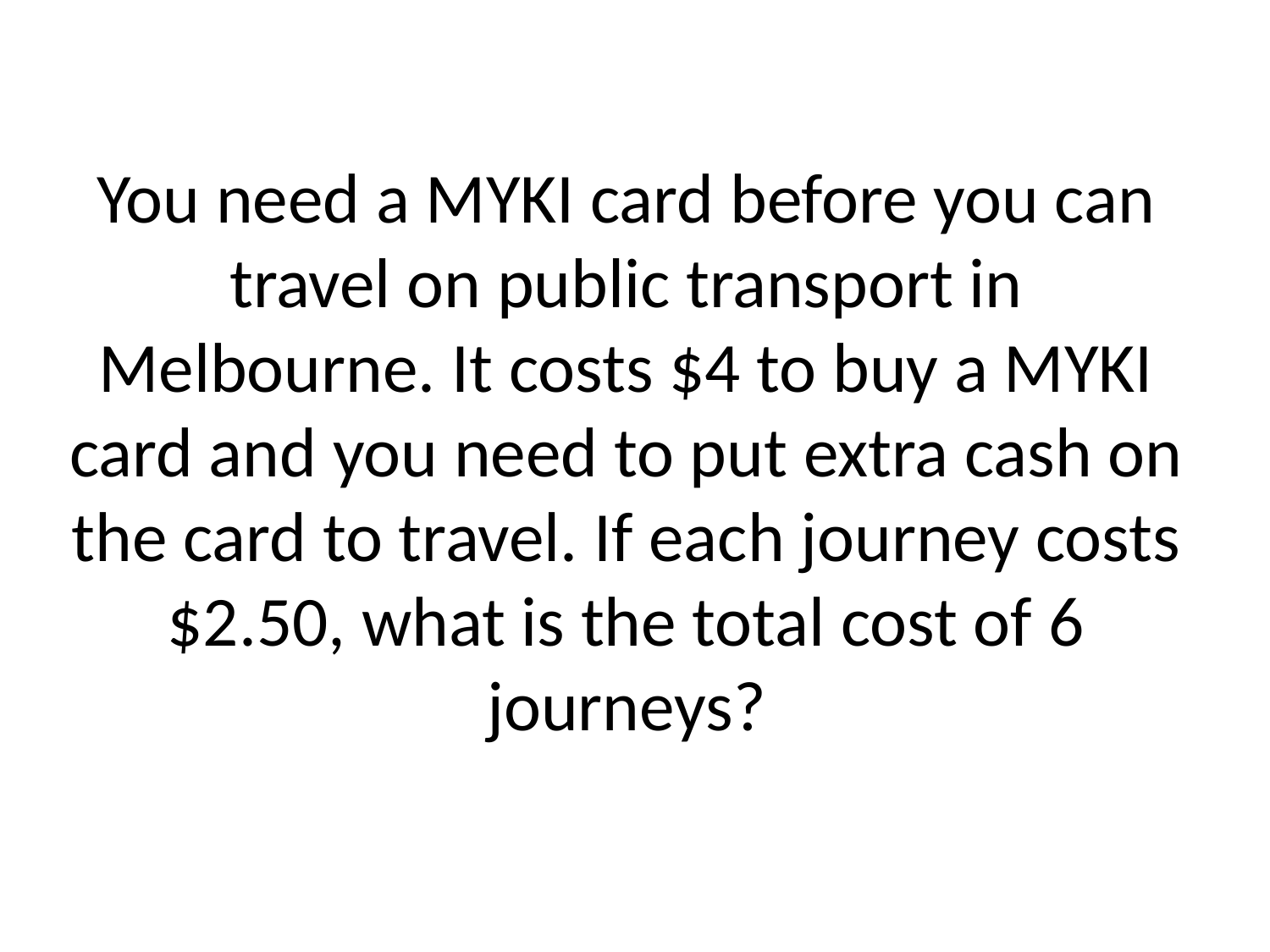

You need a MYKI card before you can travel on public transport in Melbourne. It costs $4 to buy a MYKI card and you need to put extra cash on the card to travel. If each journey costs $2.50, what is the total cost of 6 journeys?